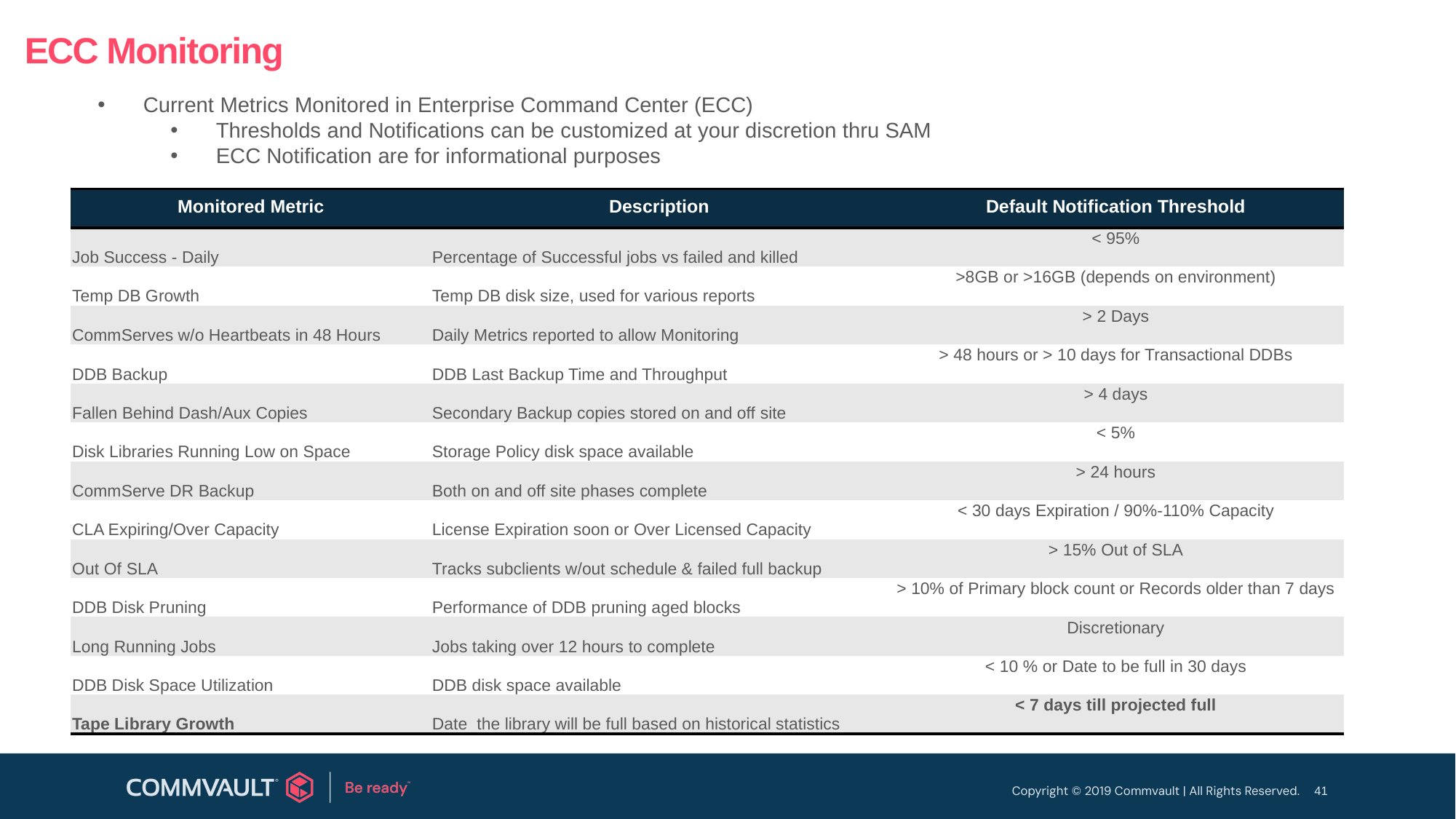

# ECC Monitoring
Current Metrics Monitored in Enterprise Command Center (ECC)
Thresholds and Notifications can be customized at your discretion thru SAM
ECC Notification are for informational purposes
| Monitored Metric | Description | Default Notification Threshold |
| --- | --- | --- |
| Job Success - Daily | Percentage of Successful jobs vs failed and killed | < 95% |
| Temp DB Growth | Temp DB disk size, used for various reports | >8GB or >16GB (depends on environment) |
| CommServes w/o Heartbeats in 48 Hours | Daily Metrics reported to allow Monitoring | > 2 Days |
| DDB Backup | DDB Last Backup Time and Throughput | > 48 hours or > 10 days for Transactional DDBs |
| Fallen Behind Dash/Aux Copies | Secondary Backup copies stored on and off site | > 4 days |
| Disk Libraries Running Low on Space | Storage Policy disk space available | < 5% |
| CommServe DR Backup | Both on and off site phases complete | > 24 hours |
| CLA Expiring/Over Capacity | License Expiration soon or Over Licensed Capacity | < 30 days Expiration / 90%-110% Capacity |
| Out Of SLA | Tracks subclients w/out schedule & failed full backup | > 15% Out of SLA |
| DDB Disk Pruning | Performance of DDB pruning aged blocks | > 10% of Primary block count or Records older than 7 days |
| Long Running Jobs | Jobs taking over 12 hours to complete | Discretionary |
| DDB Disk Space Utilization | DDB disk space available | < 10 % or Date to be full in 30 days |
| Tape Library Growth | Date the library will be full based on historical statistics | < 7 days till projected full |
41